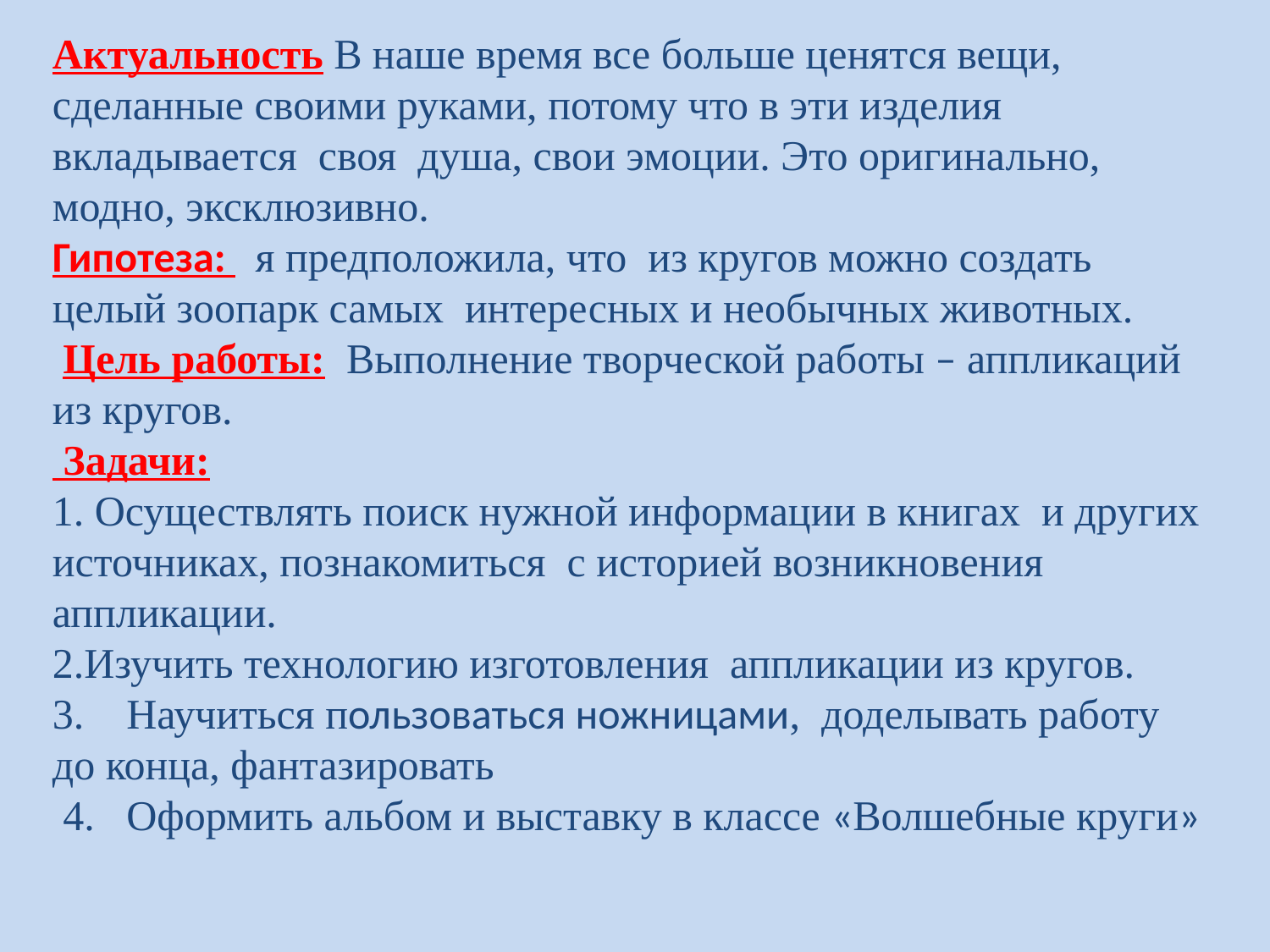

Актуальность В наше время все больше ценятся вещи, сделанные своими руками, потому что в эти изделия вкладывается  своя  душа, свои эмоции. Это оригинально, модно, эксклюзивно.
Гипотеза:   я предположила, что  из кругов можно создать целый зоопарк самых  интересных и необычных животных.
 Цель работы:  Выполнение творческой работы – аппликаций из кругов.
 Задачи:
1. Осуществлять поиск нужной информации в книгах  и других источниках, познакомиться  с историей возникновения аппликации.
2.Изучить технологию изготовления  аппликации из кругов.
3.    Научиться пользоваться ножницами,  доделывать работу до конца, фантазировать
 4.   Оформить альбом и выставку в классе «Волшебные круги»